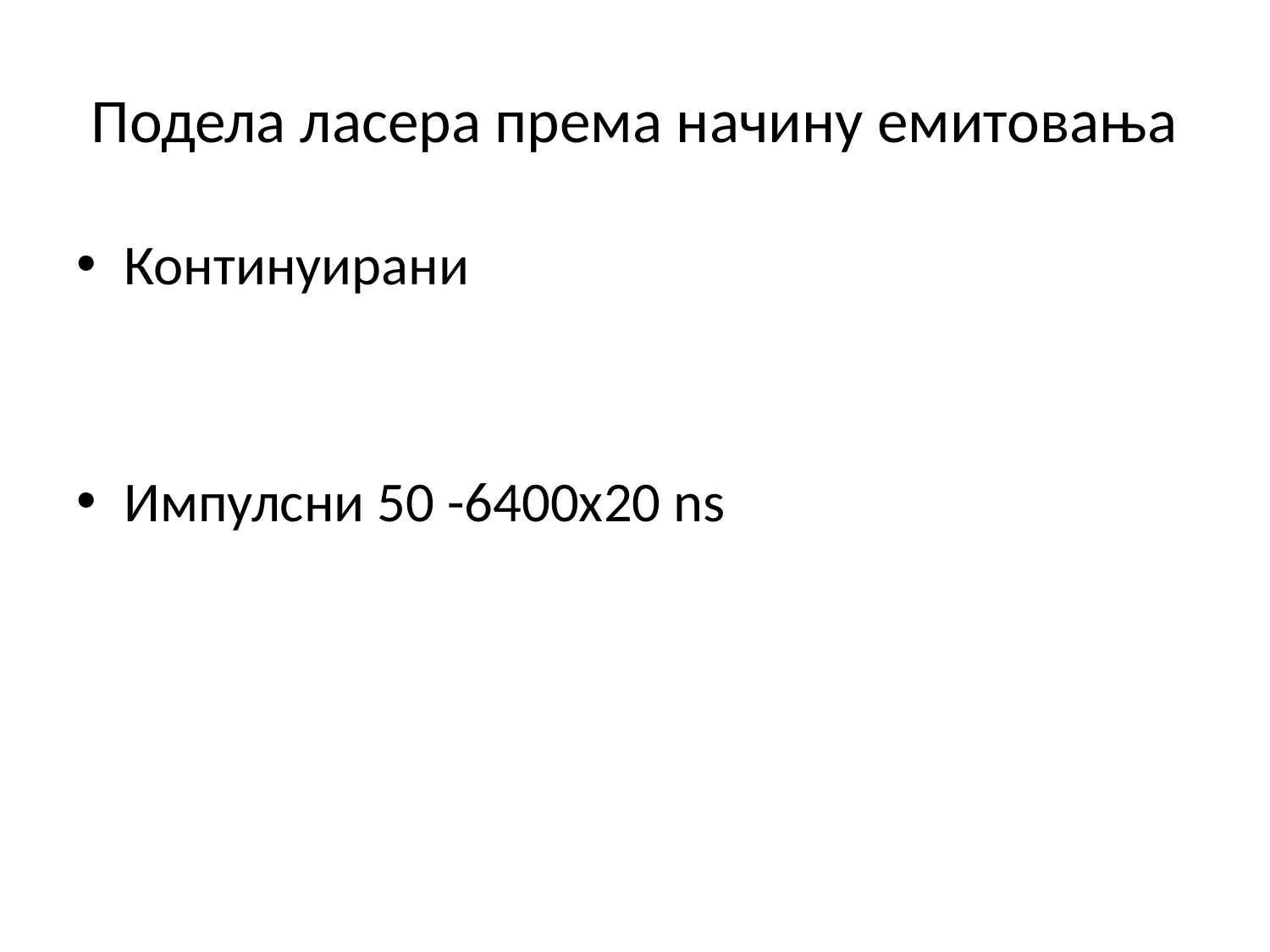

# Подела ласера према начину емитовања
Континуирани

Импулсни 50 -6400x20 ns